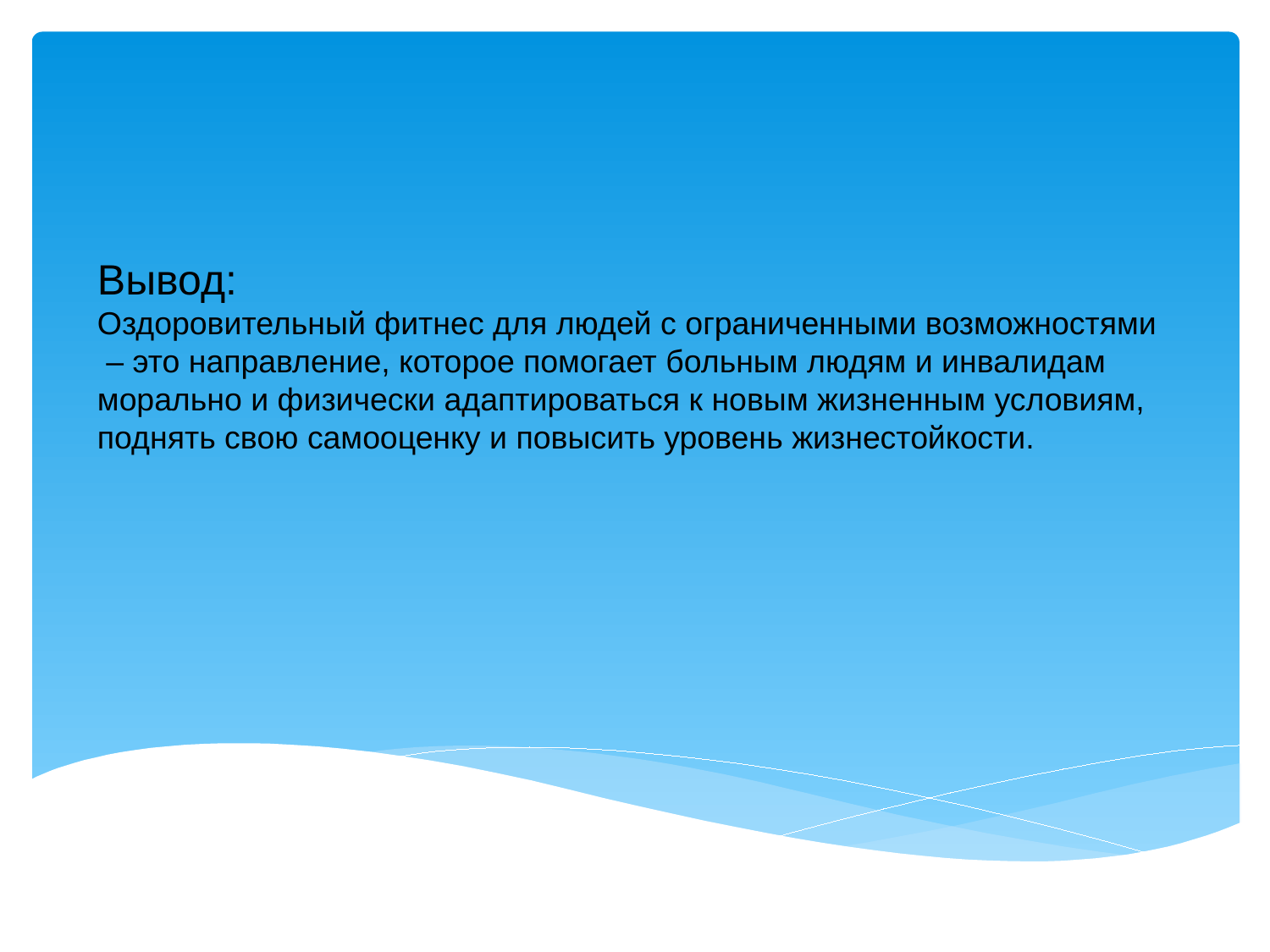

#
Вывод:
Оздоровительный фитнес для людей с ограниченными возможностями  – это направление, которое помогает больным людям и инвалидам морально и физически адаптироваться к новым жизненным условиям, поднять свою самооценку и повысить уровень жизнестойкости.